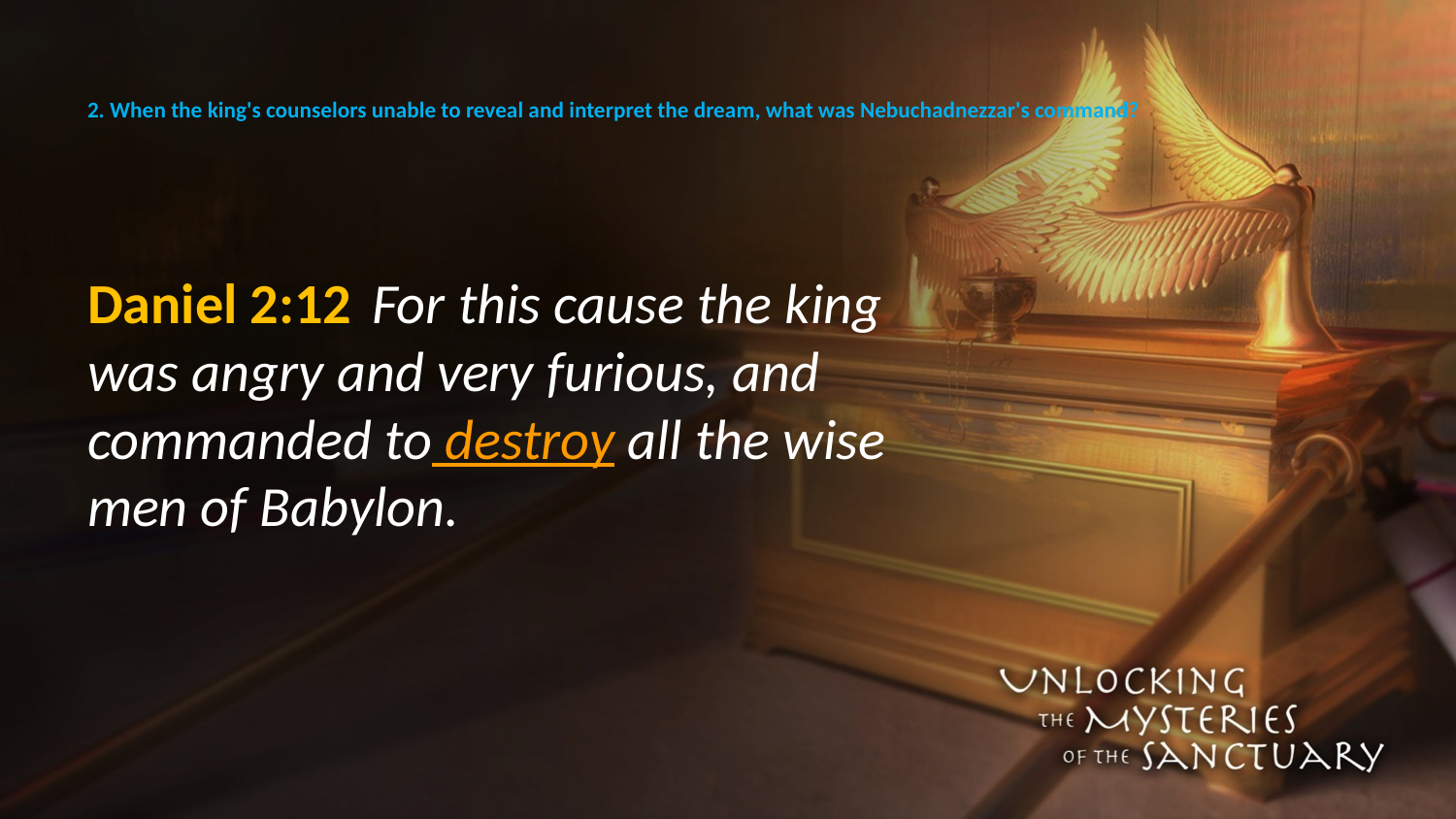

# 2. When the king's counselors unable to reveal and interpret the dream, what was Nebuchadnezzar's command?

Daniel 2:12  For this cause the king was angry and very furious, and commanded to destroy all the wise men of Babylon.